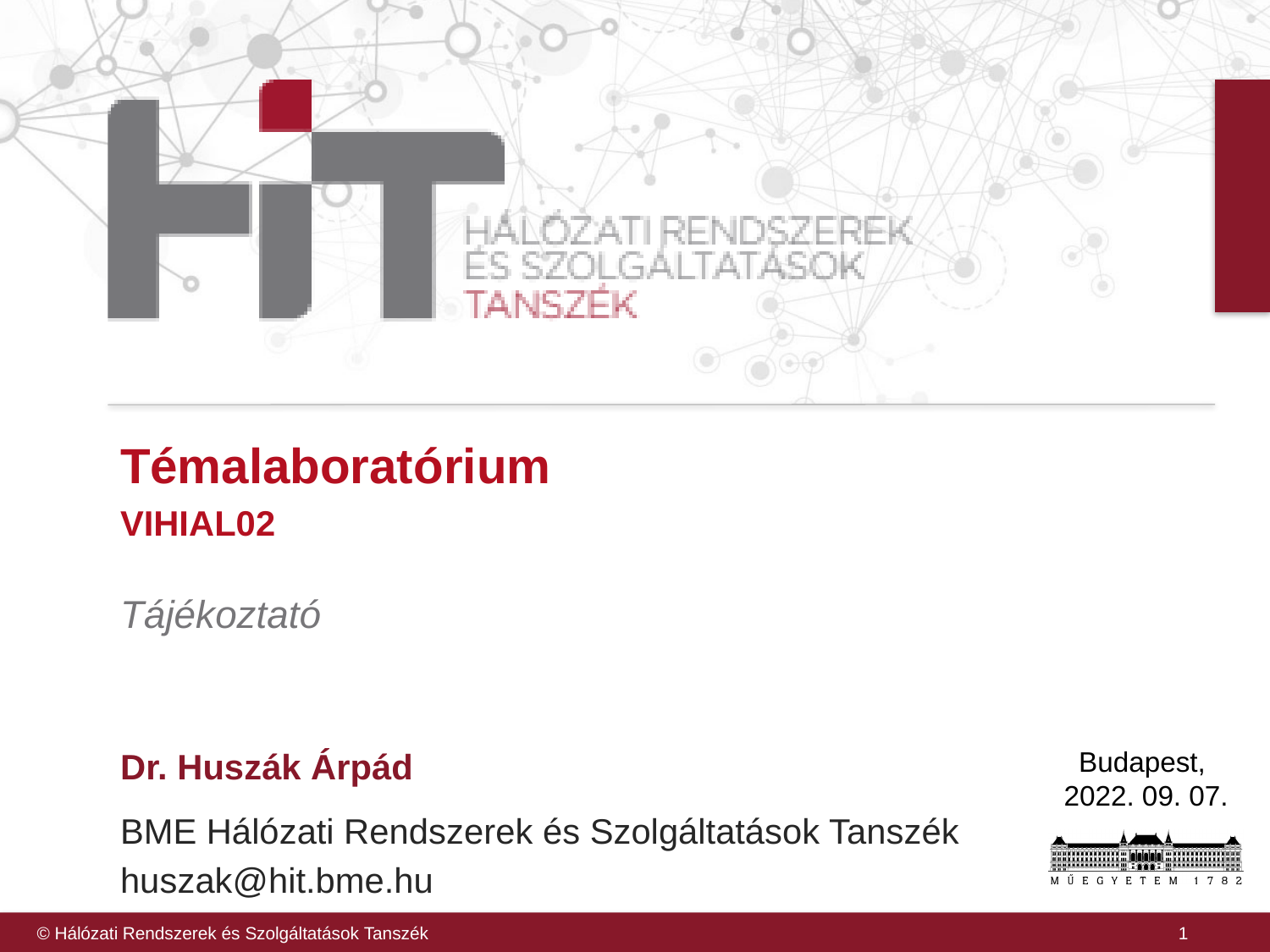

Témalaboratórium
VIHIAL02
Tájékoztató
Dr. Huszák Árpád
BME Hálózati Rendszerek és Szolgáltatások Tanszék
huszak@hit.bme.hu